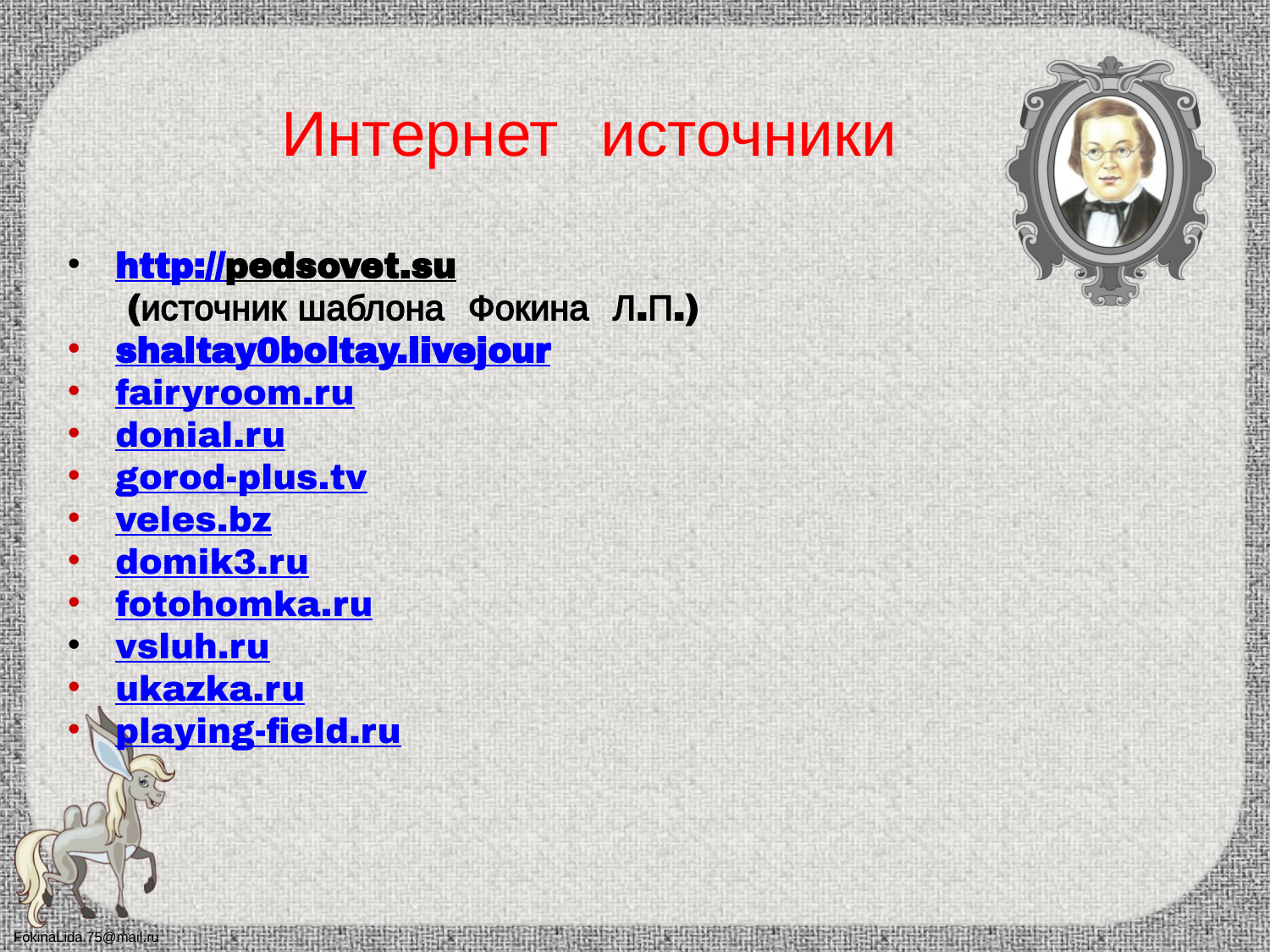

Интернет  источники
http://pedsovet.su
     (источник шаблона  Фокина  Л.П.)
shaltay0boltay.livejour
fairyroom.ru
donial.ru
gorod-plus.tv
veles.bz
domik3.ru
fotohomka.ru
vsluh.ru
ukazka.ru
playing-field.ru